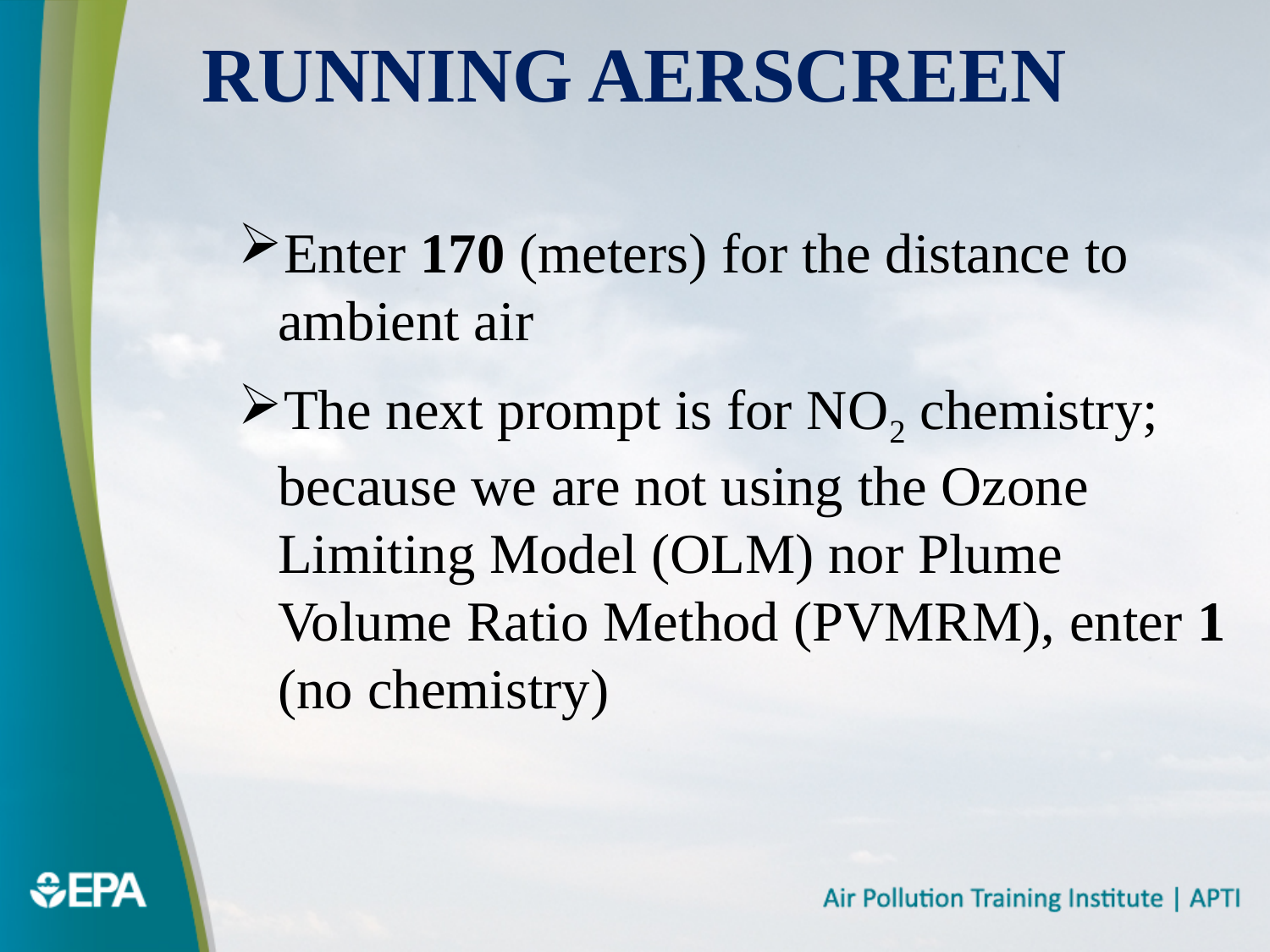

# Running AERSCREEN
Enter 170 (meters) for the distance to ambient air
The next prompt is for NO2 chemistry; because we are not using the Ozone Limiting Model (OLM) nor Plume Volume Ratio Method (PVMRM), enter 1 (no chemistry)